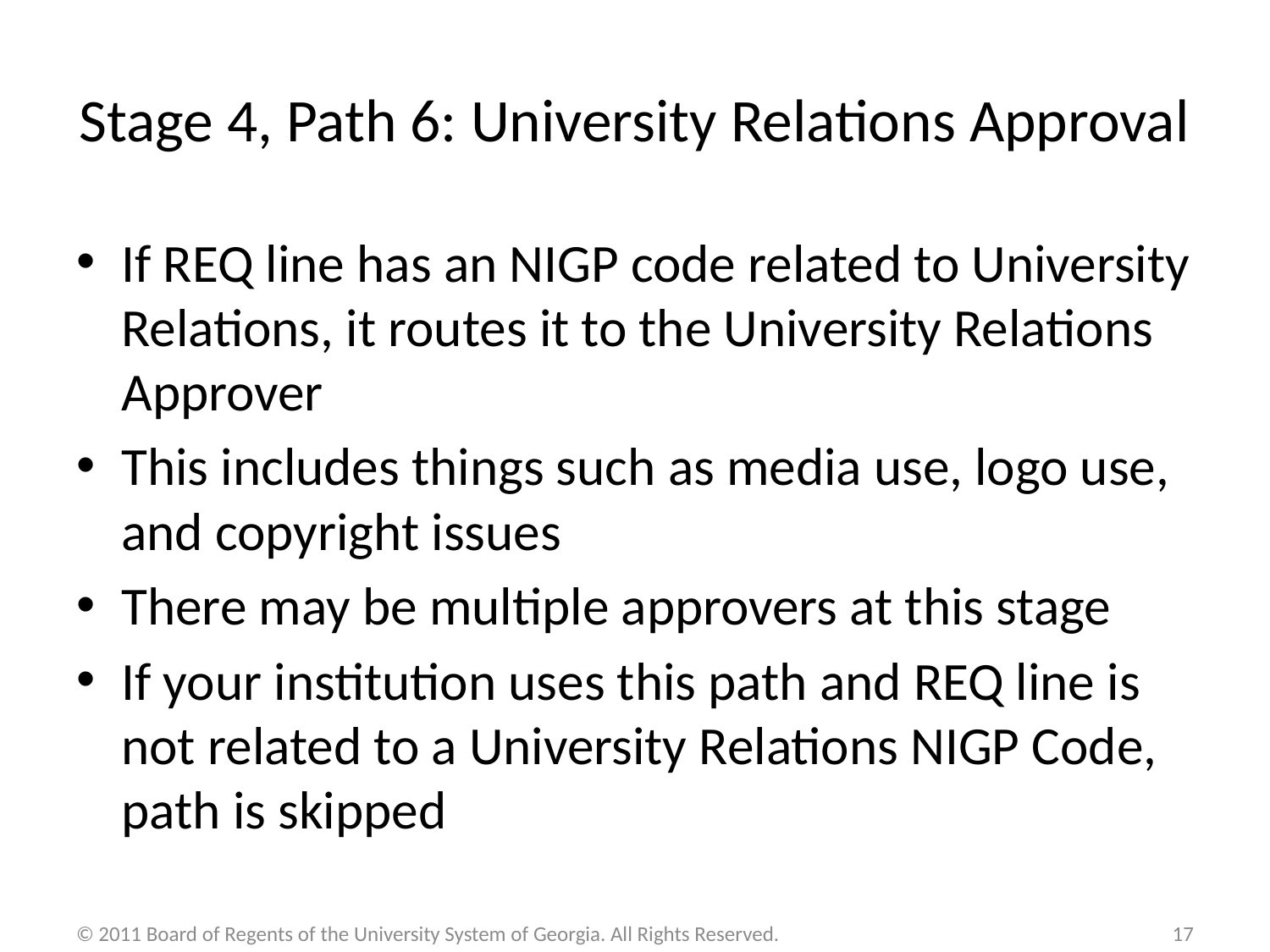

# Stage 4, Path 6: University Relations Approval
If REQ line has an NIGP code related to University Relations, it routes it to the University Relations Approver
This includes things such as media use, logo use, and copyright issues
There may be multiple approvers at this stage
If your institution uses this path and REQ line is not related to a University Relations NIGP Code, path is skipped

© 2011 Board of Regents of the University System of Georgia. All Rights Reserved.
17